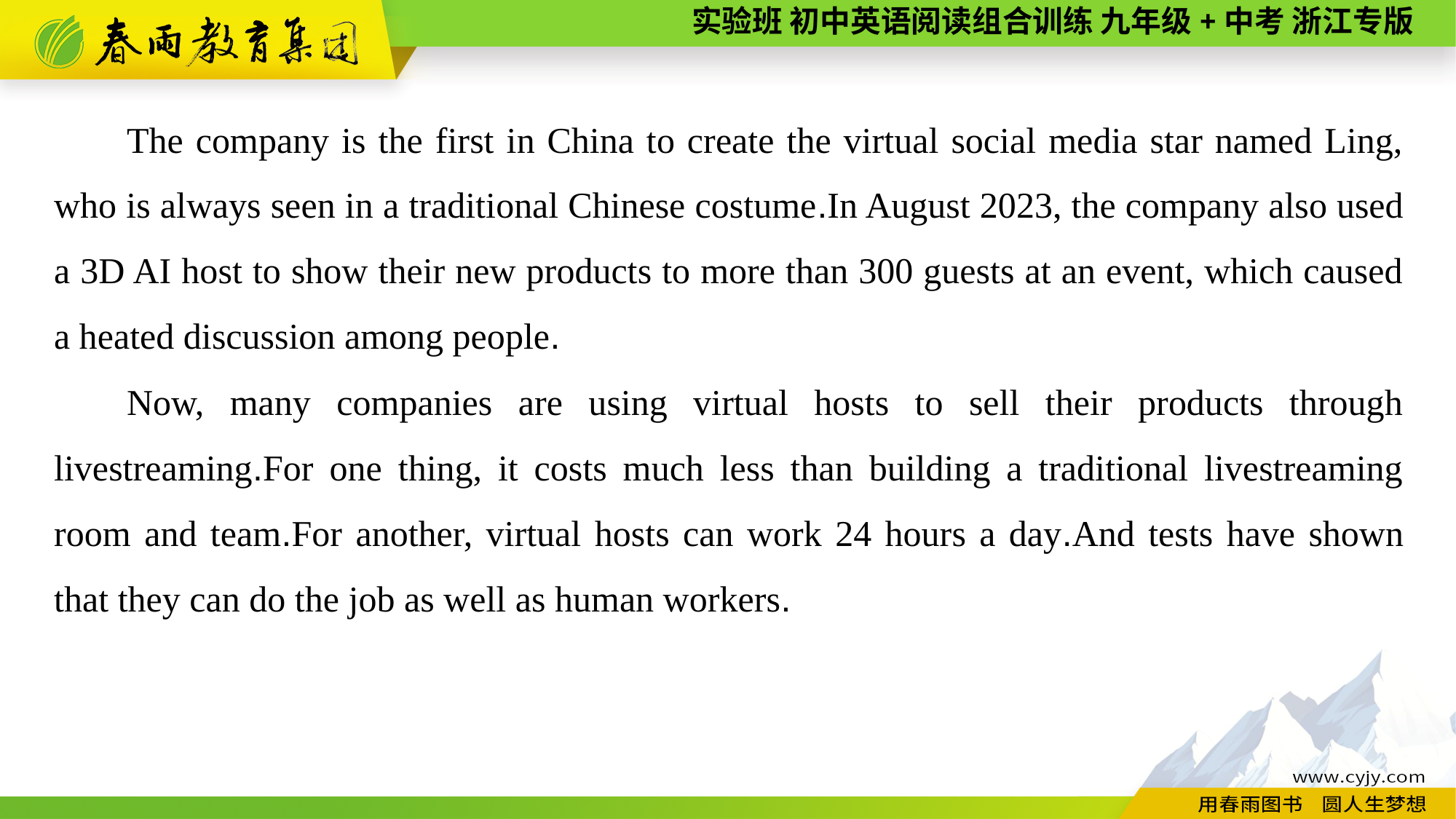

The company is the first in China to create the virtual social media star named Ling, who is always seen in a traditional Chinese costume.In August 2023, the company also used a 3D AI host to show their new products to more than 300 guests at an event, which caused a heated discussion among people.
Now, many companies are using virtual hosts to sell their products through livestreaming.For one thing, it costs much less than building a traditional livestreaming room and team.For another, virtual hosts can work 24 hours a day.And tests have shown that they can do the job as well as human workers.